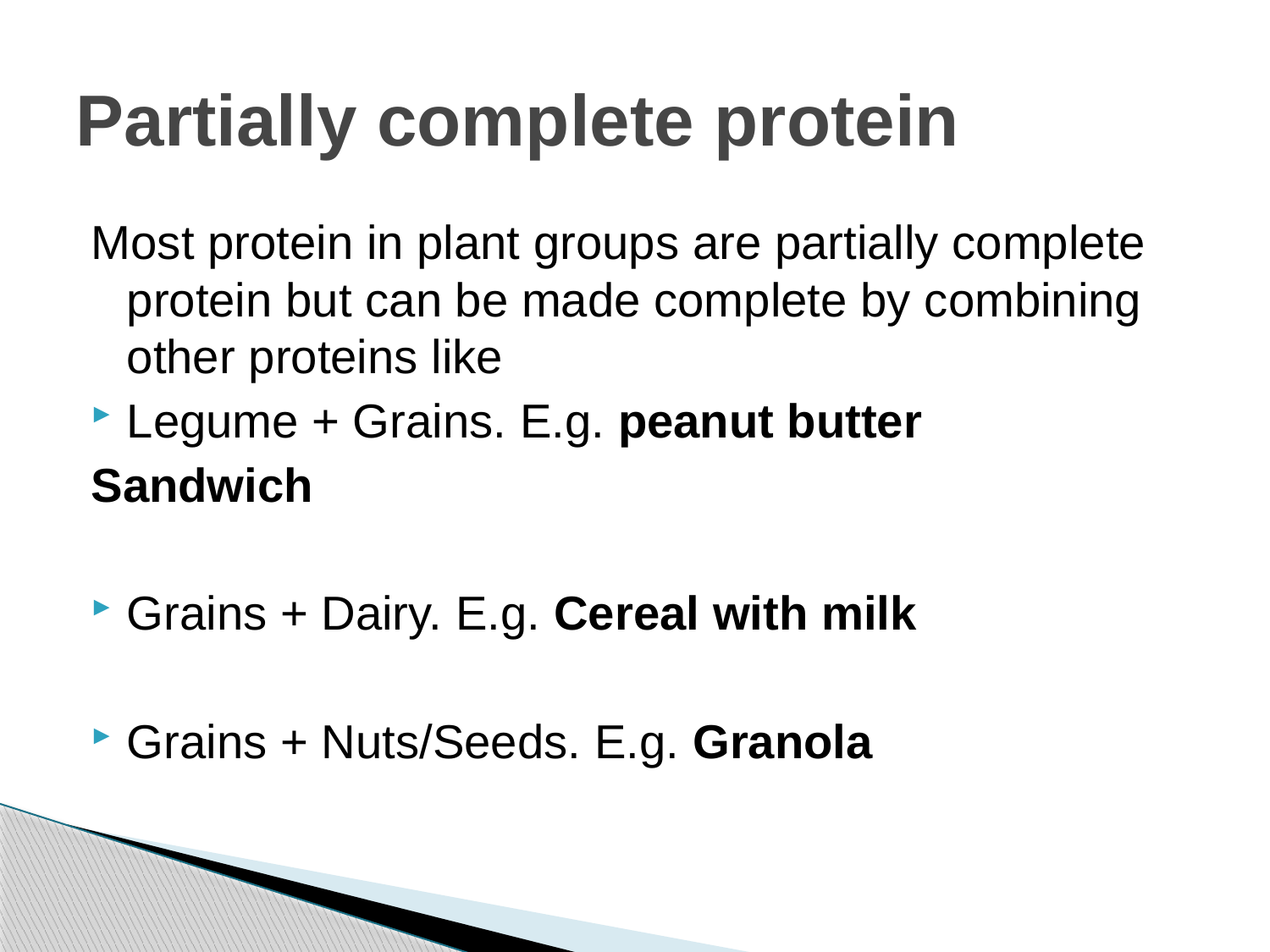

# Partially complete protein
Most protein in plant groups are partially complete protein but can be made complete by combining other proteins like
Legume + Grains. E.g. peanut butter
Sandwich

Grains + Dairy. E.g. Cereal with milk

Grains + Nuts/Seeds. E.g. Granola